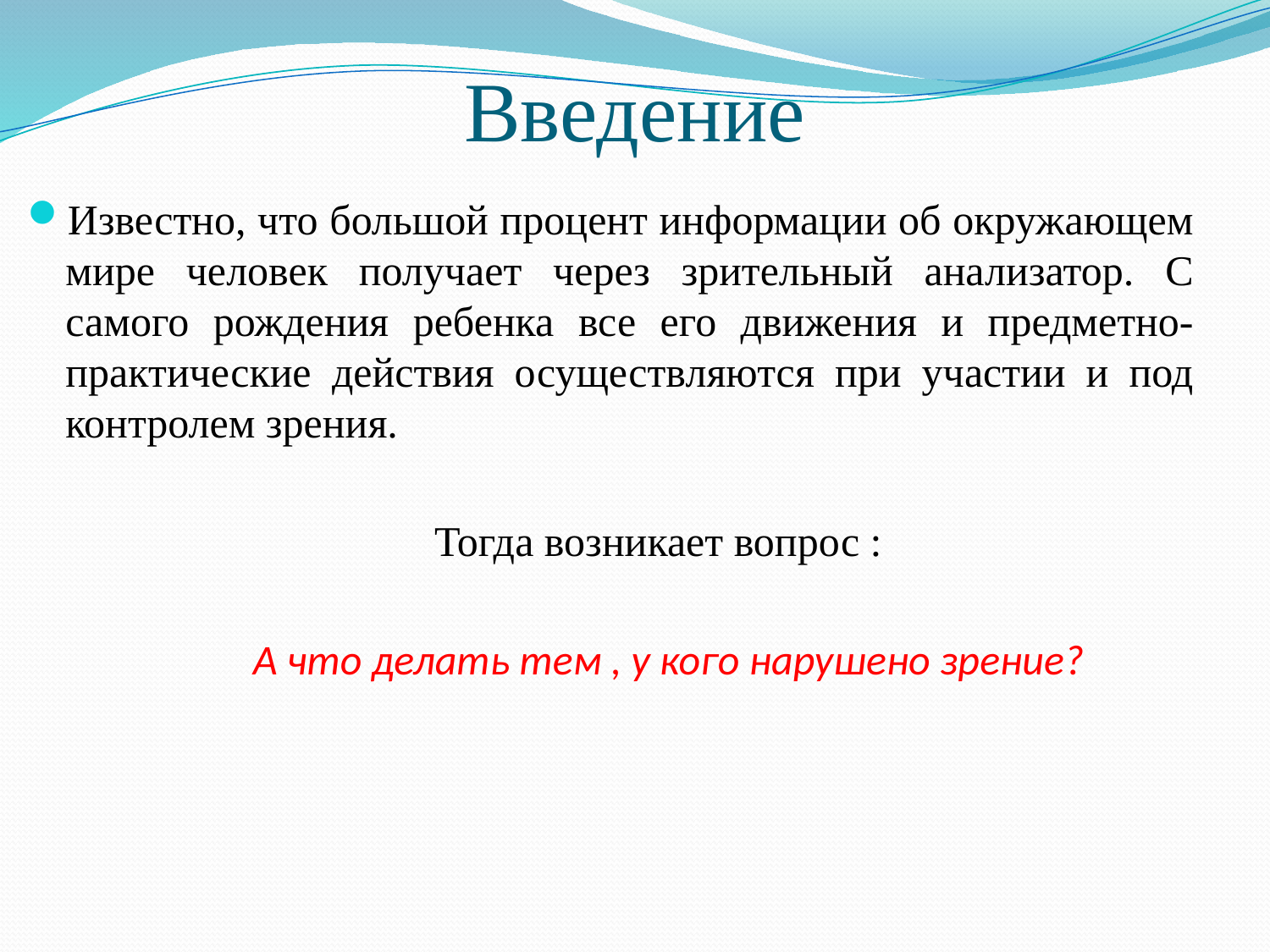

# Введение
Известно, что большой процент информации об окружающем мире человек получает через зрительный анализатор. С самого рождения ребенка все его движения и предметно-практические действия осуществляются при участии и под контролем зрения.

         Тогда возникает вопрос :

           А что делать тем , у кого нарушено зрение?